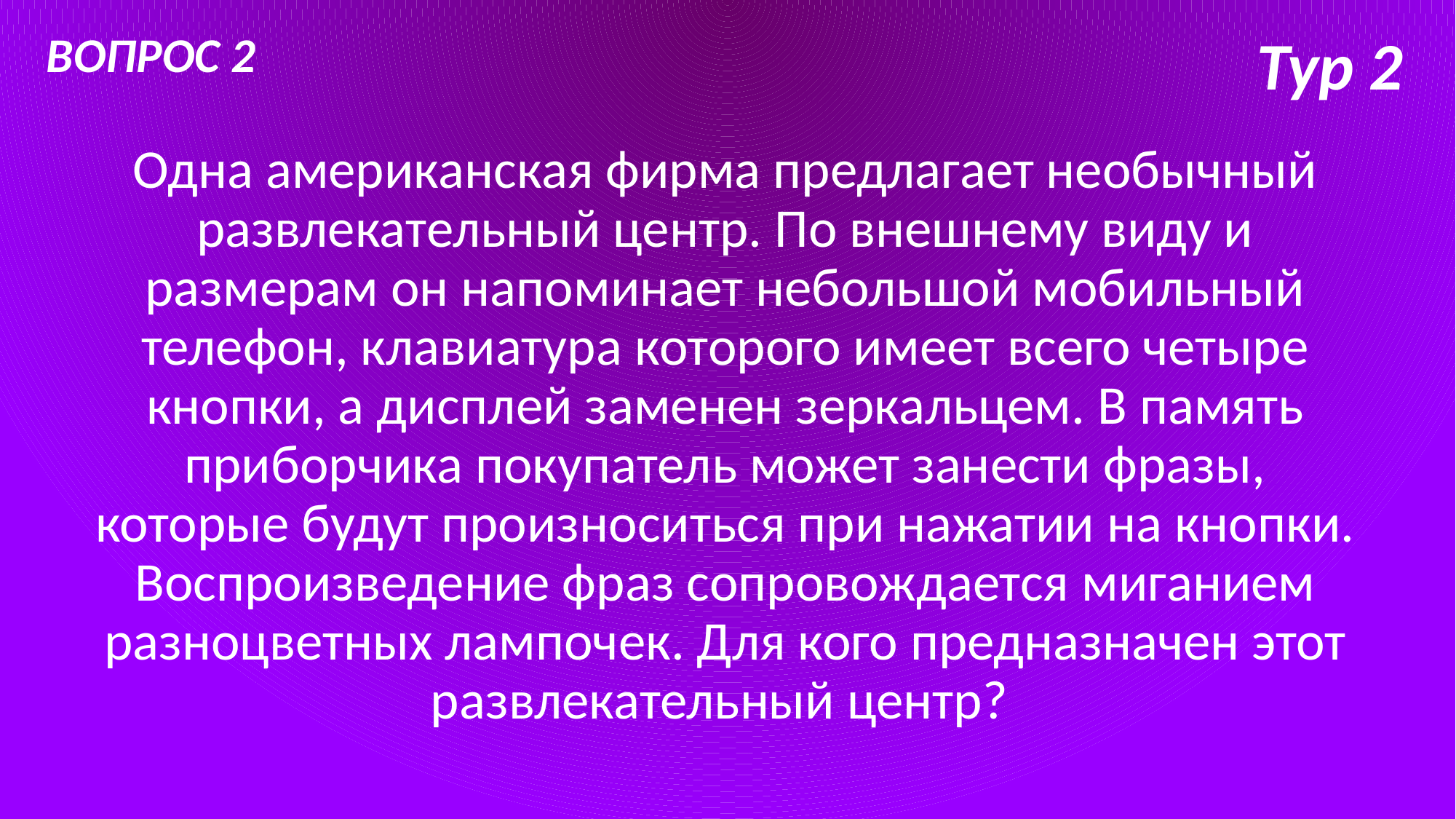

ВОПРОС 2
# Тур 2
Одна американская фирма предлагает необычный развлекательный центр. По внешнему виду и размерам он напоминает небольшой мобильный телефон, клавиатура которого имеет всего четыре кнопки, а дисплей заменен зеркальцем. В память приборчика покупатель может занести фразы, которые будут произноситься при нажатии на кнопки. Воспроизведение фраз сопровождается миганием разноцветных лампочек. Для кого предназначен этот развлекательный центр?